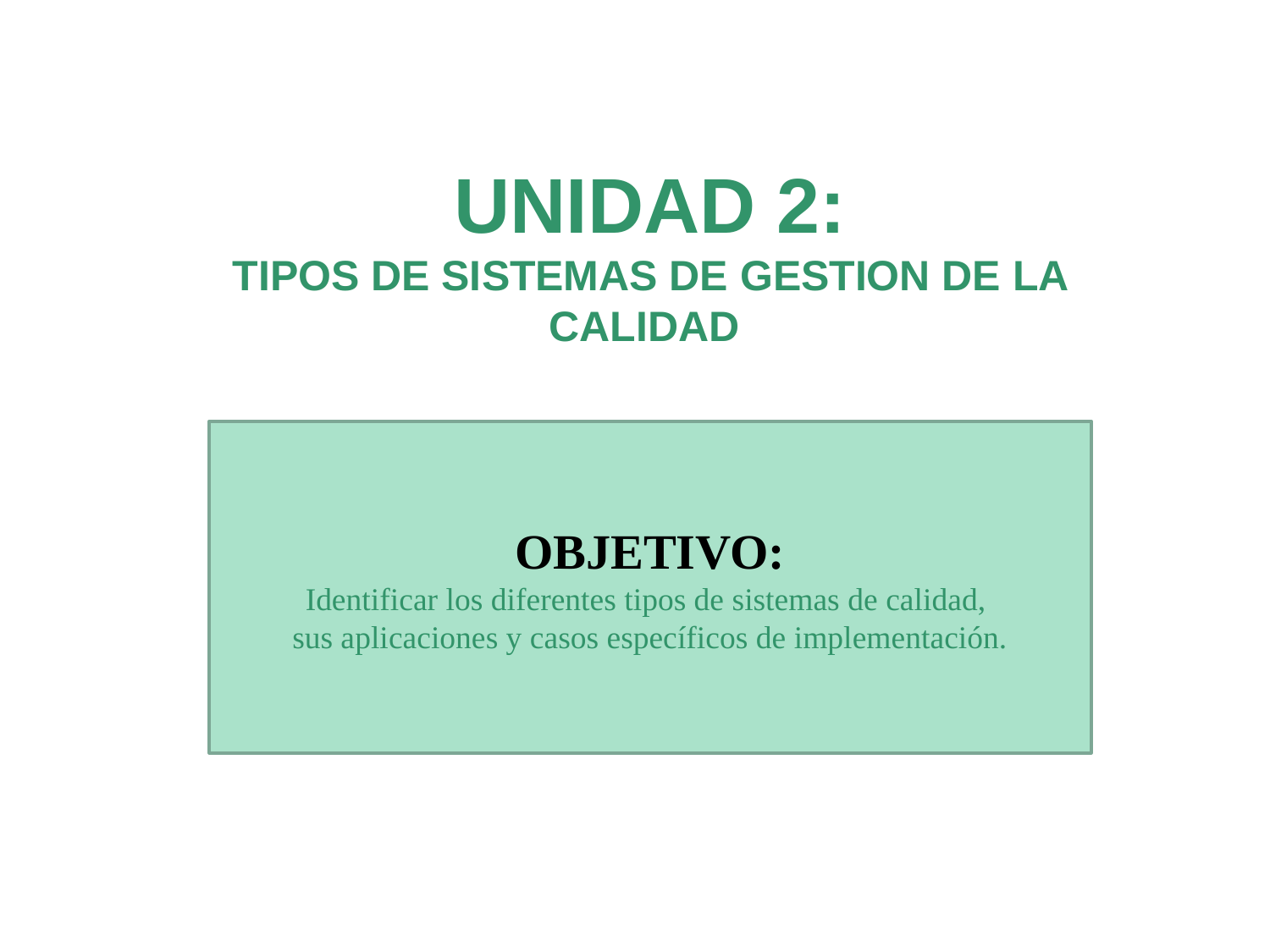

UNIDAD 2:
TIPOS DE SISTEMAS DE GESTION DE LA CALIDAD
OBJETIVO:
Identificar los diferentes tipos de sistemas de calidad,
sus aplicaciones y casos específicos de implementación.